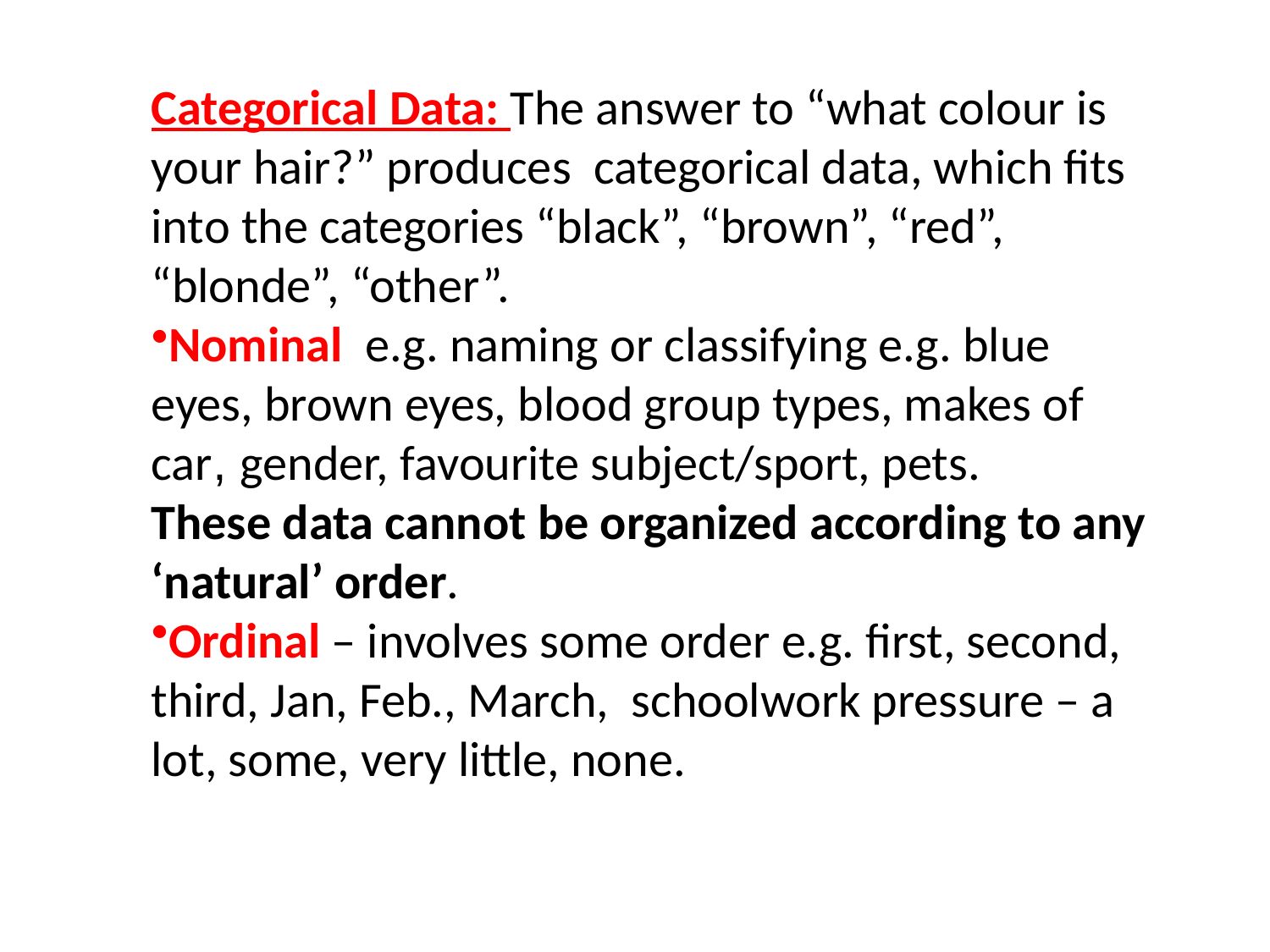

Categorical Data: The answer to “what colour is your hair?” produces  categorical data, which fits into the categories “black”, “brown”, “red”, “blonde”, “other”.
Nominal  e.g. naming or classifying e.g. blue eyes, brown eyes, blood group types, makes of car, gender, favourite subject/sport, pets.
These data cannot be organized according to any ‘natural’ order.
Ordinal – involves some order e.g. first, second, third, Jan, Feb., March,  schoolwork pressure – a lot, some, very little, none.